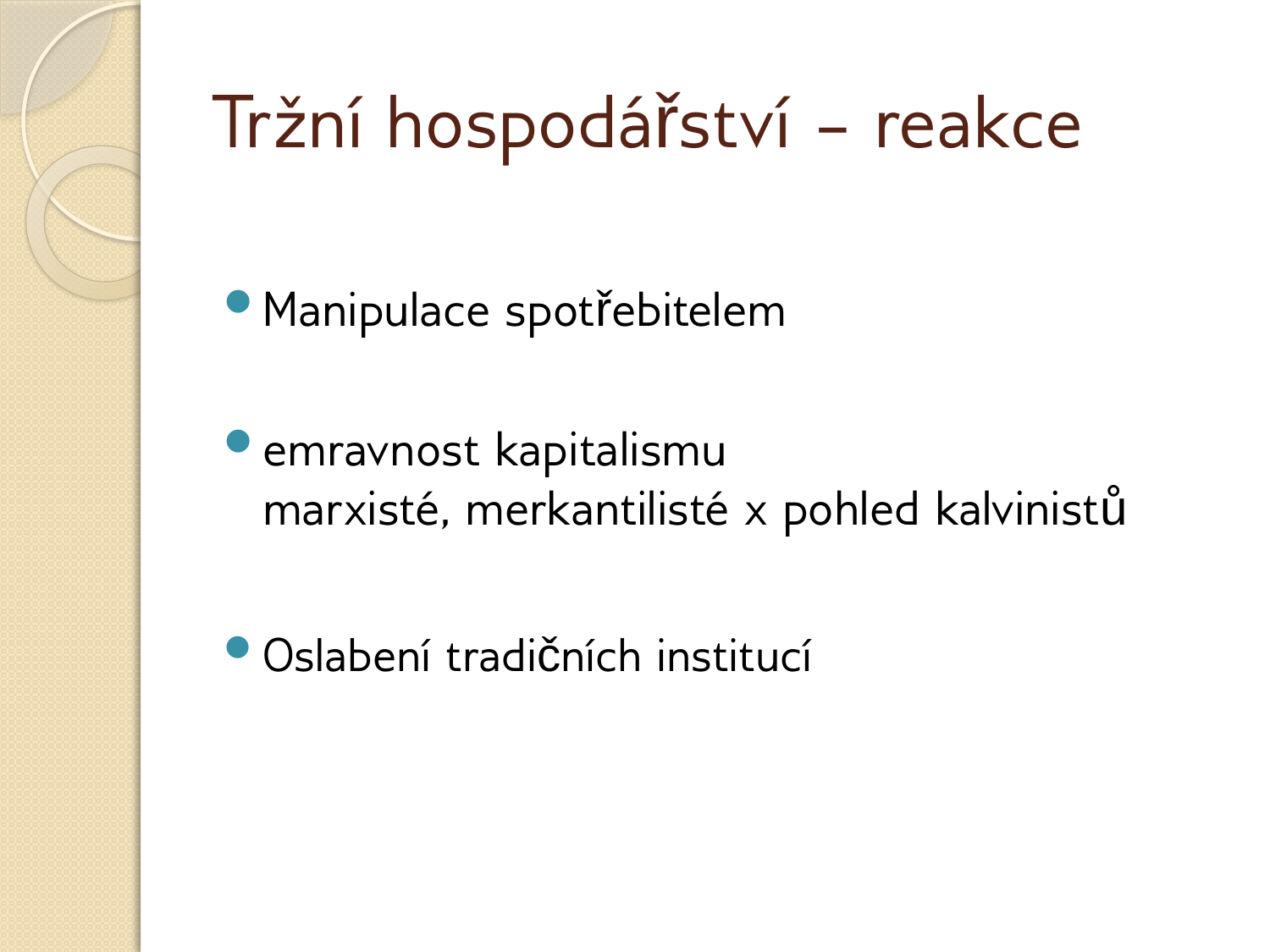

# Tržní hospodářství – reakce

Manipulace spotřebitelem

emravnost kapitalismu
marxisté, merkantilisté x pohled kalvinistů

Oslabení tradičních institucí